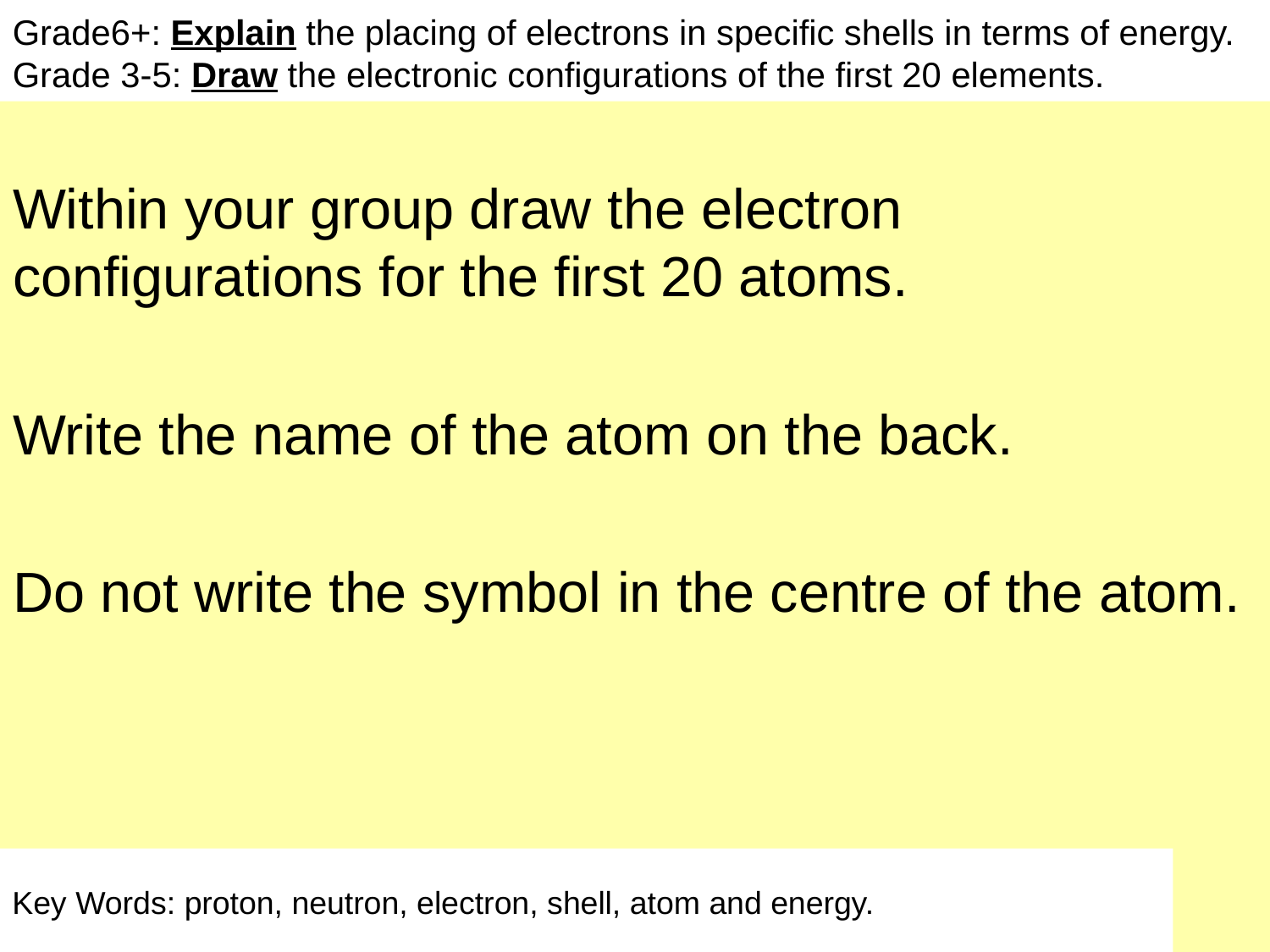

Aspire: Explain and draw the electronic configuration for atoms and ions.
Challenge: Define an isotope in terms of sub-atomic particles.
Aspire: Explain the placing of electrons in specific shells in terms of energy.
Challenge: Draw the electronic configurations of the first 20 elements.
Grade6+: Explain the placing of electrons in specific shells in terms of energy.
Grade 3-5: Draw the electronic configurations of the first 20 elements.
Within your group draw the electron configurations for the first 20 atoms.

Write the name of the atom on the back.

Do not write the symbol in the centre of the atom.
Key Words: proton, neutron, electron, shell, atom and energy.